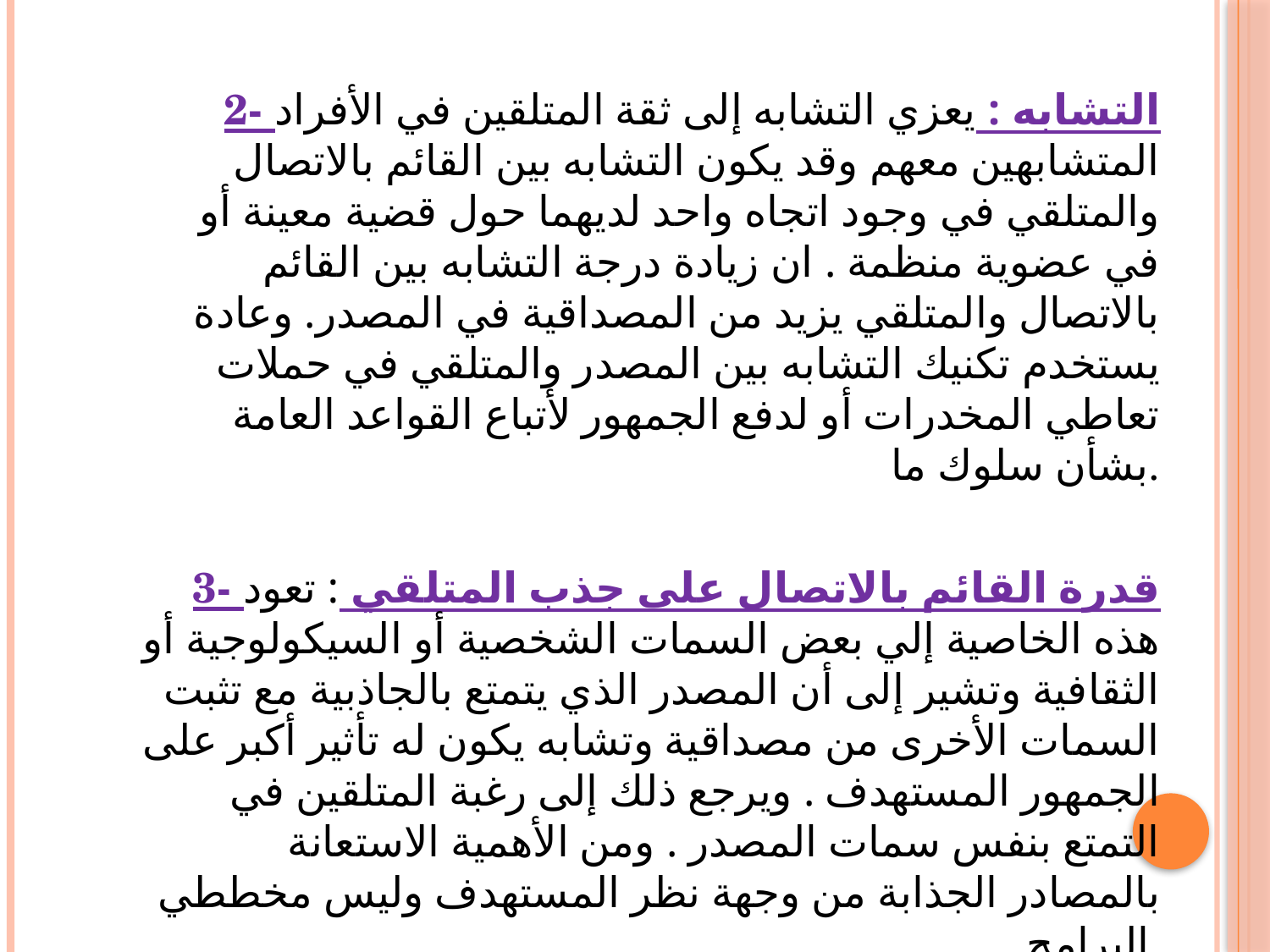

2- التشابه : يعزي التشابه إلى ثقة المتلقين في الأفراد المتشابهين معهم وقد يكون التشابه بين القائم بالاتصال والمتلقي في وجود اتجاه واحد لديهما حول قضية معينة أو في عضوية منظمة . ان زيادة درجة التشابه بين القائم بالاتصال والمتلقي يزيد من المصداقية في المصدر. وعادة  يستخدم تكنيك التشابه بين المصدر والمتلقي في حملات تعاطي المخدرات أو لدفع الجمهور لأتباع القواعد العامة بشأن سلوك ما.

3- قدرة القائم بالاتصال على جذب المتلقي : تعود هذه الخاصية إلي بعض السمات الشخصية أو السيكولوجية أو الثقافية وتشير إلى أن المصدر الذي يتمتع بالجاذبية مع تثبت السمات الأخرى من مصداقية وتشابه يكون له تأثير أكبر على الجمهور المستهدف . ويرجع ذلك إلى رغبة المتلقين في التمتع بنفس سمات المصدر . ومن الأهمية الاستعانة بالمصادر الجذابة من وجهة نظر المستهدف وليس مخططي البرامج